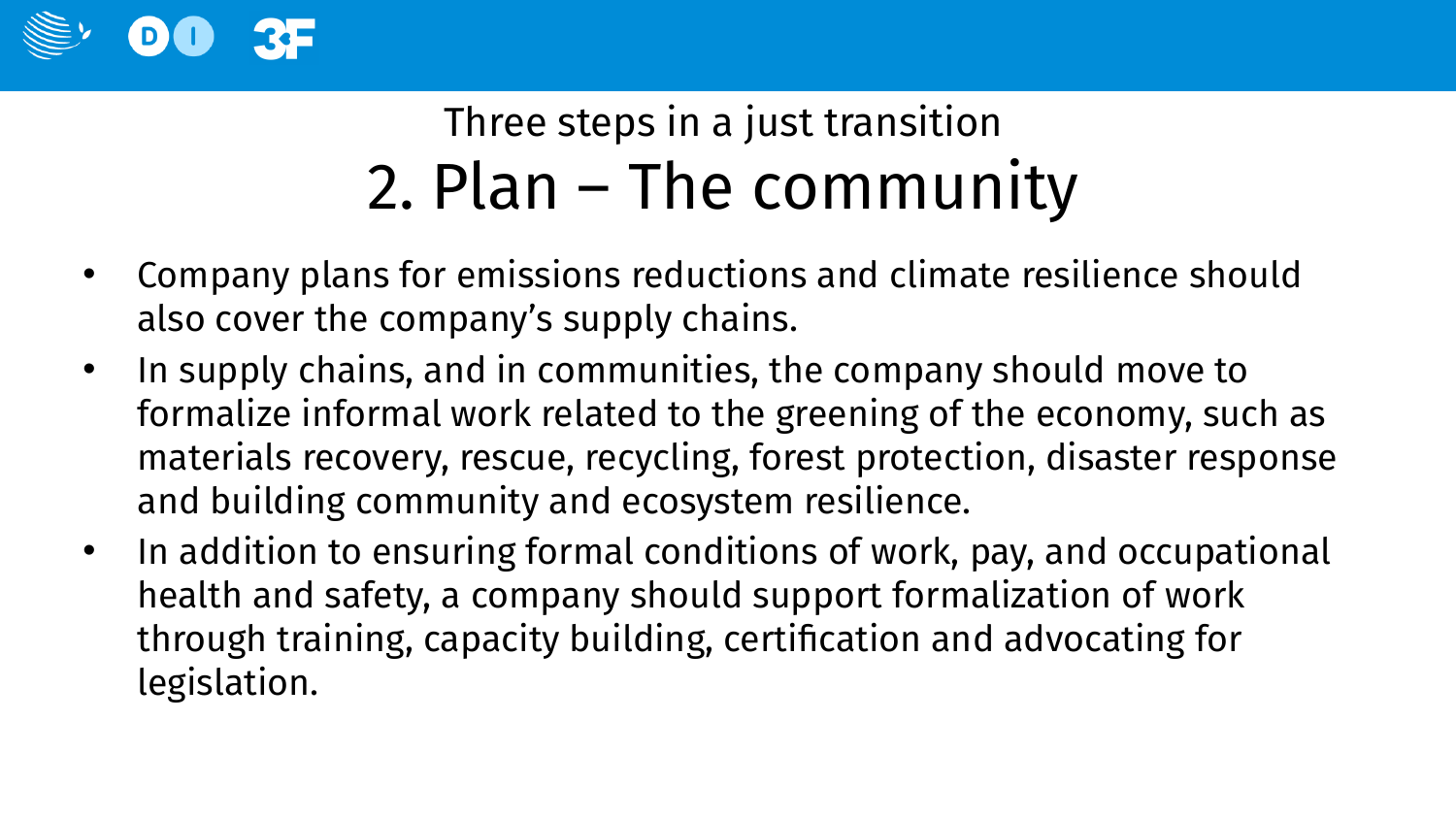

# Three steps in a just transition 2. Plan – The community
Company plans for emissions reductions and climate resilience should also cover the company’s supply chains.
In supply chains, and in communities, the company should move to formalize informal work related to the greening of the economy, such as materials recovery, rescue, recycling, forest protection, disaster response and building community and ecosystem resilience.
In addition to ensuring formal conditions of work, pay, and occupational health and safety, a company should support formalization of work through training, capacity building, certification and advocating for legislation.